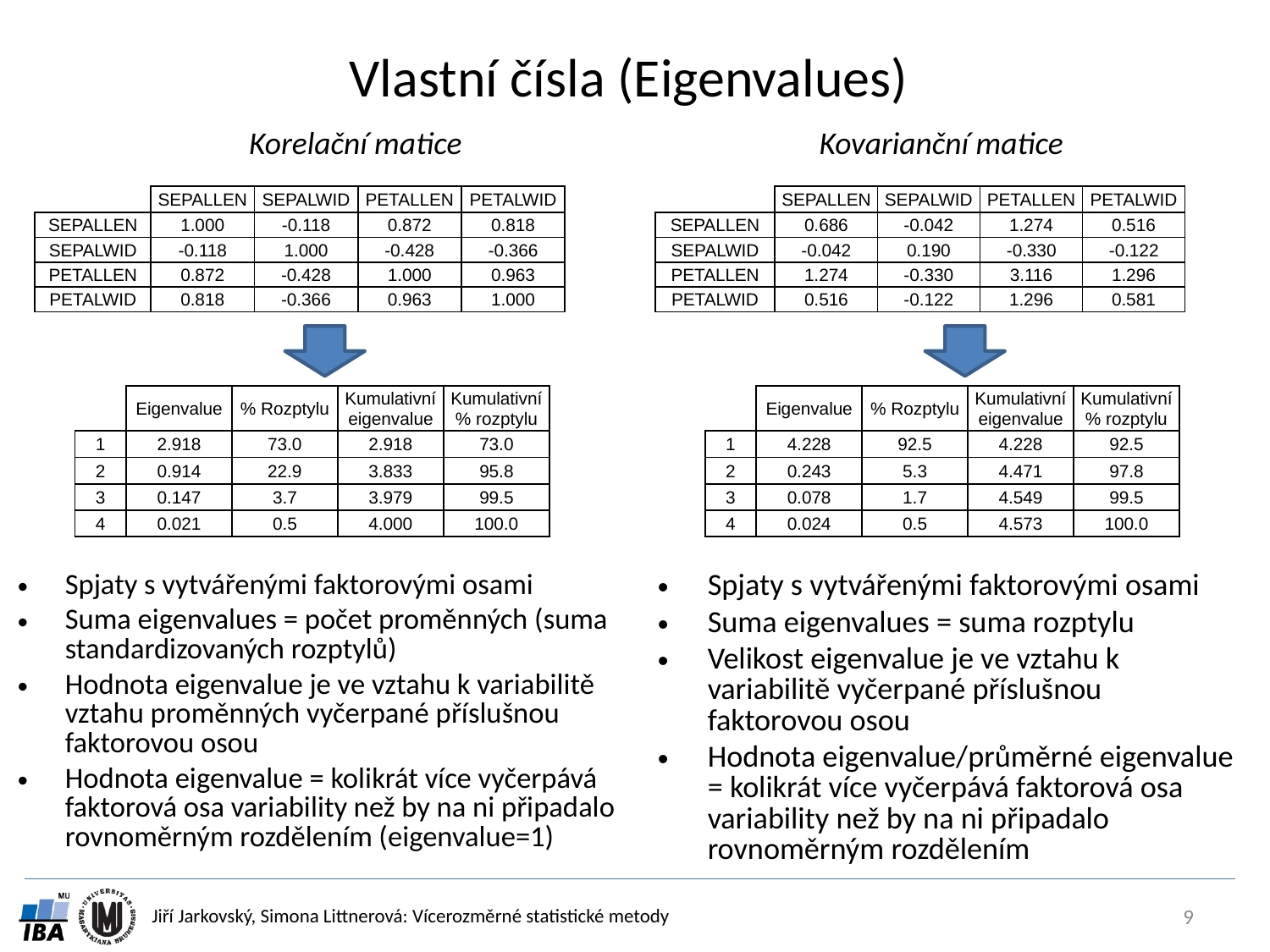

# Vlastní čísla (Eigenvalues)
Korelační matice
Kovarianční matice
|  | SEPALLEN | SEPALWID | PETALLEN | PETALWID |
| --- | --- | --- | --- | --- |
| SEPALLEN | 1.000 | -0.118 | 0.872 | 0.818 |
| SEPALWID | -0.118 | 1.000 | -0.428 | -0.366 |
| PETALLEN | 0.872 | -0.428 | 1.000 | 0.963 |
| PETALWID | 0.818 | -0.366 | 0.963 | 1.000 |
|  | SEPALLEN | SEPALWID | PETALLEN | PETALWID |
| --- | --- | --- | --- | --- |
| SEPALLEN | 0.686 | -0.042 | 1.274 | 0.516 |
| SEPALWID | -0.042 | 0.190 | -0.330 | -0.122 |
| PETALLEN | 1.274 | -0.330 | 3.116 | 1.296 |
| PETALWID | 0.516 | -0.122 | 1.296 | 0.581 |

|  | Eigenvalue | % Rozptylu | Kumulativní eigenvalue | Kumulativní % rozptylu |
| --- | --- | --- | --- | --- |
| 1 | 2.918 | 73.0 | 2.918 | 73.0 |
| 2 | 0.914 | 22.9 | 3.833 | 95.8 |
| 3 | 0.147 | 3.7 | 3.979 | 99.5 |
| 4 | 0.021 | 0.5 | 4.000 | 100.0 |
|  | Eigenvalue | % Rozptylu | Kumulativní eigenvalue | Kumulativní % rozptylu |
| --- | --- | --- | --- | --- |
| 1 | 4.228 | 92.5 | 4.228 | 92.5 |
| 2 | 0.243 | 5.3 | 4.471 | 97.8 |
| 3 | 0.078 | 1.7 | 4.549 | 99.5 |
| 4 | 0.024 | 0.5 | 4.573 | 100.0 |
Spjaty s vytvářenými faktorovými osami
Suma eigenvalues = počet proměnných (suma standardizovaných rozptylů)
Hodnota eigenvalue je ve vztahu k variabilitě vztahu proměnných vyčerpané příslušnou faktorovou osou
Hodnota eigenvalue = kolikrát více vyčerpává faktorová osa variability než by na ni připadalo rovnoměrným rozdělením (eigenvalue=1)

Spjaty s vytvářenými faktorovými osami
Suma eigenvalues = suma rozptylu
Velikost eigenvalue je ve vztahu k variabilitě vyčerpané příslušnou faktorovou osou
Hodnota eigenvalue/průměrné eigenvalue = kolikrát více vyčerpává faktorová osa variability než by na ni připadalo rovnoměrným rozdělením

9